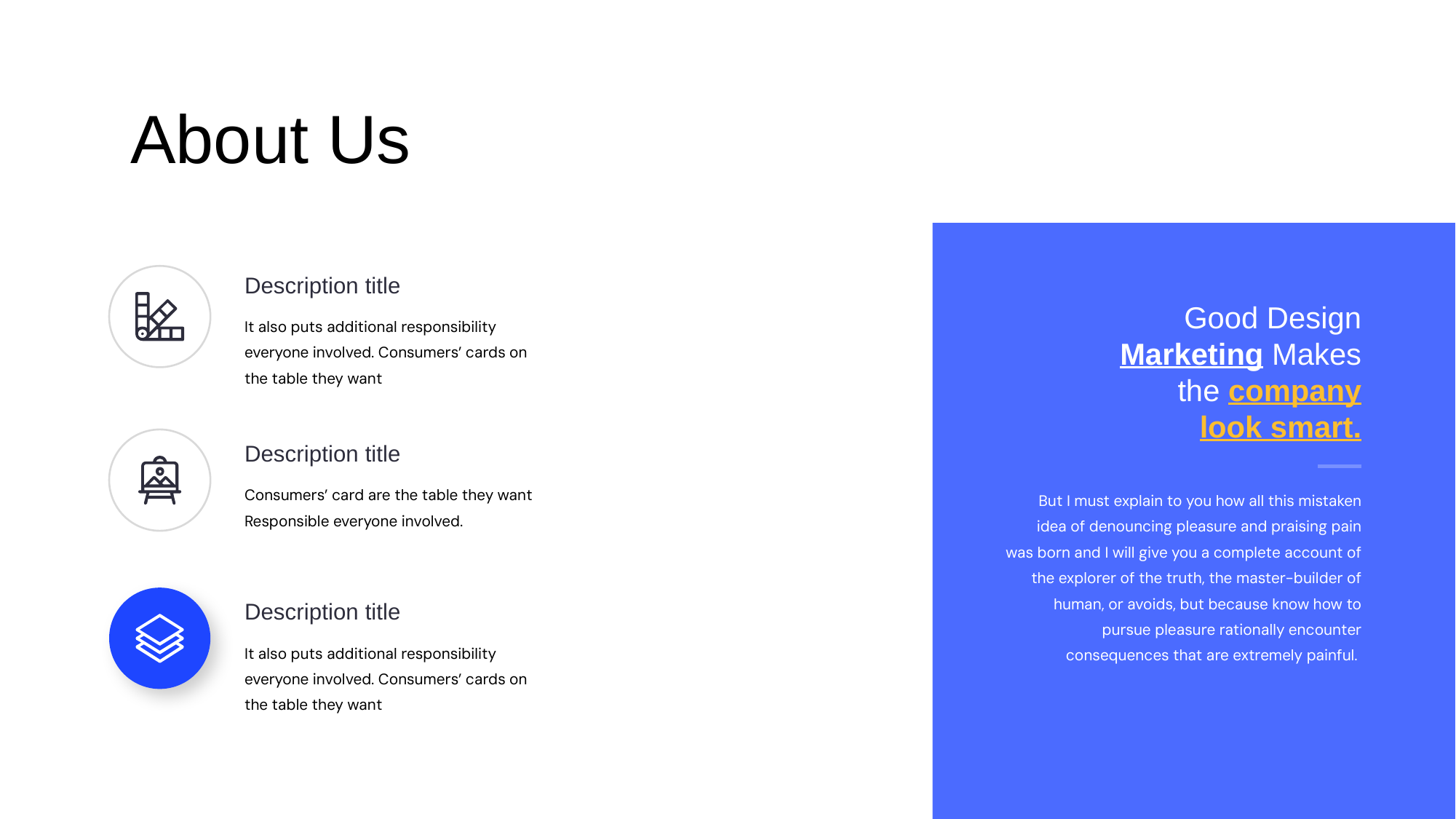

About Us

Description title

Good Design
Marketing Makes the company
look smart.
It also puts additional responsibility everyone involved. Consumers’ cards on
the table they want

Description title

Consumers’ card are the table they want
Responsible everyone involved.
But I must explain to you how all this mistaken idea of denouncing pleasure and praising pain was born and I will give you a complete account of the explorer of the truth, the master-builder of human, or avoids, but because know how to pursue pleasure rationally encounter consequences that are extremely painful.

Description title

It also puts additional responsibility everyone involved. Consumers’ cards on
the table they want